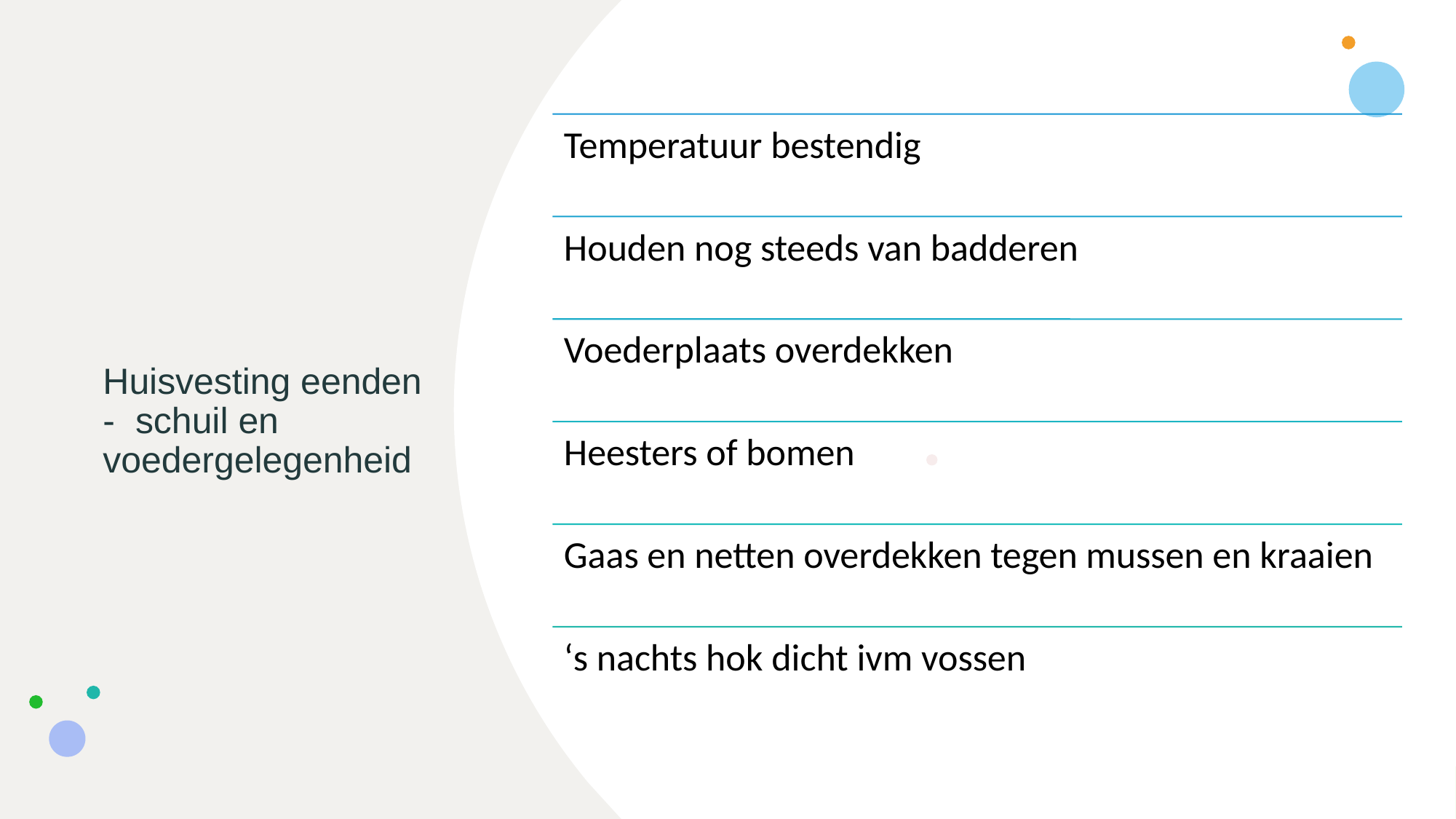

# Huisvesting eenden -  schuil en voedergelegenheid
Temperatuur bestendig
Houden nog steeds van badderen
Voederplaats overdekken
Heesters of bomen
Gaas en netten overdekken tegen mussen en kraaien
‘s nachts hok dicht ivm vossen